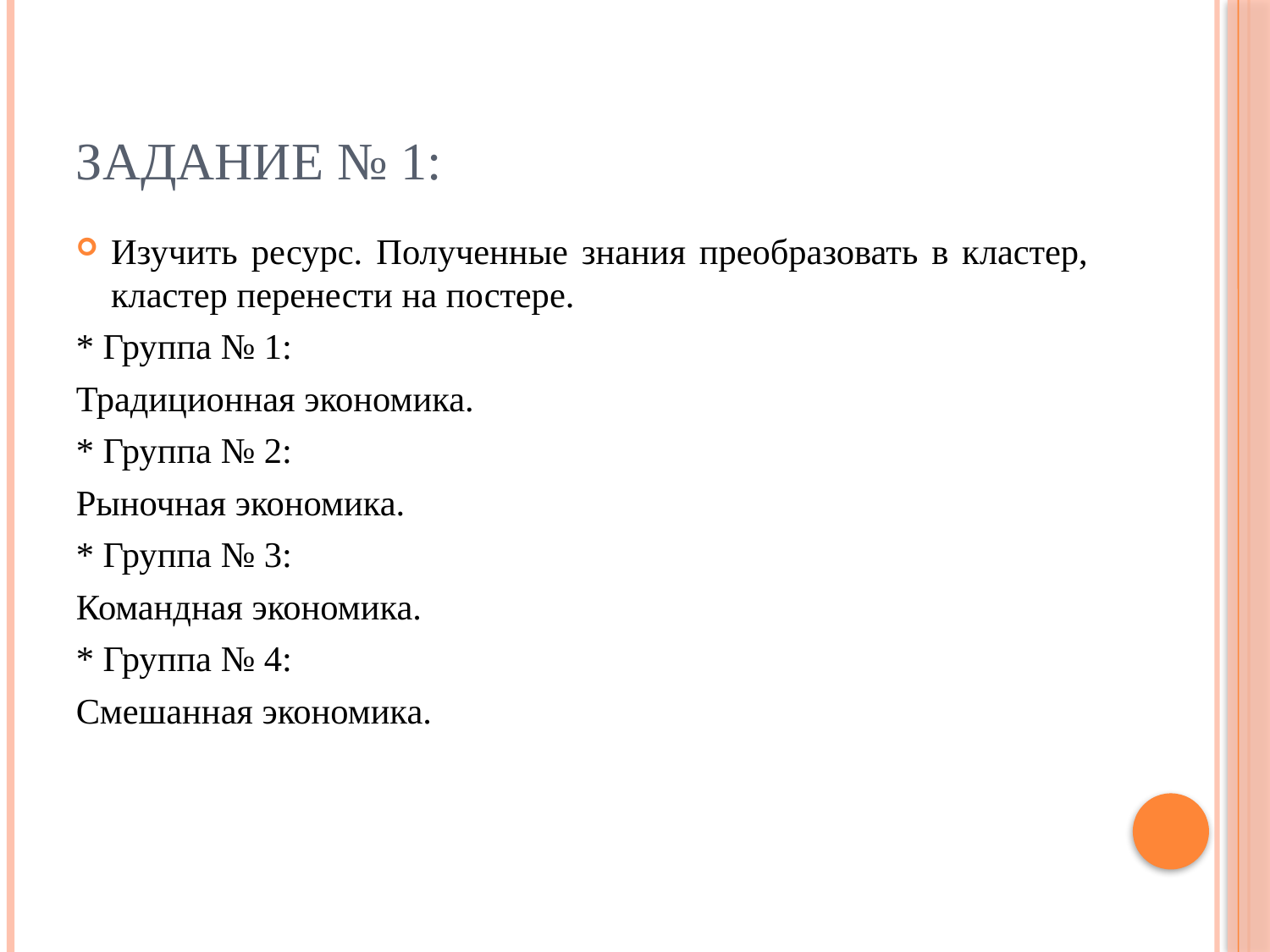

# Задание № 1:
Изучить ресурс. Полученные знания преобразовать в кластер, кластер перенести на постере.
* Группа № 1:
Традиционная экономика.
* Группа № 2:
Рыночная экономика.
* Группа № 3:
Командная экономика.
* Группа № 4:
Смешанная экономика.